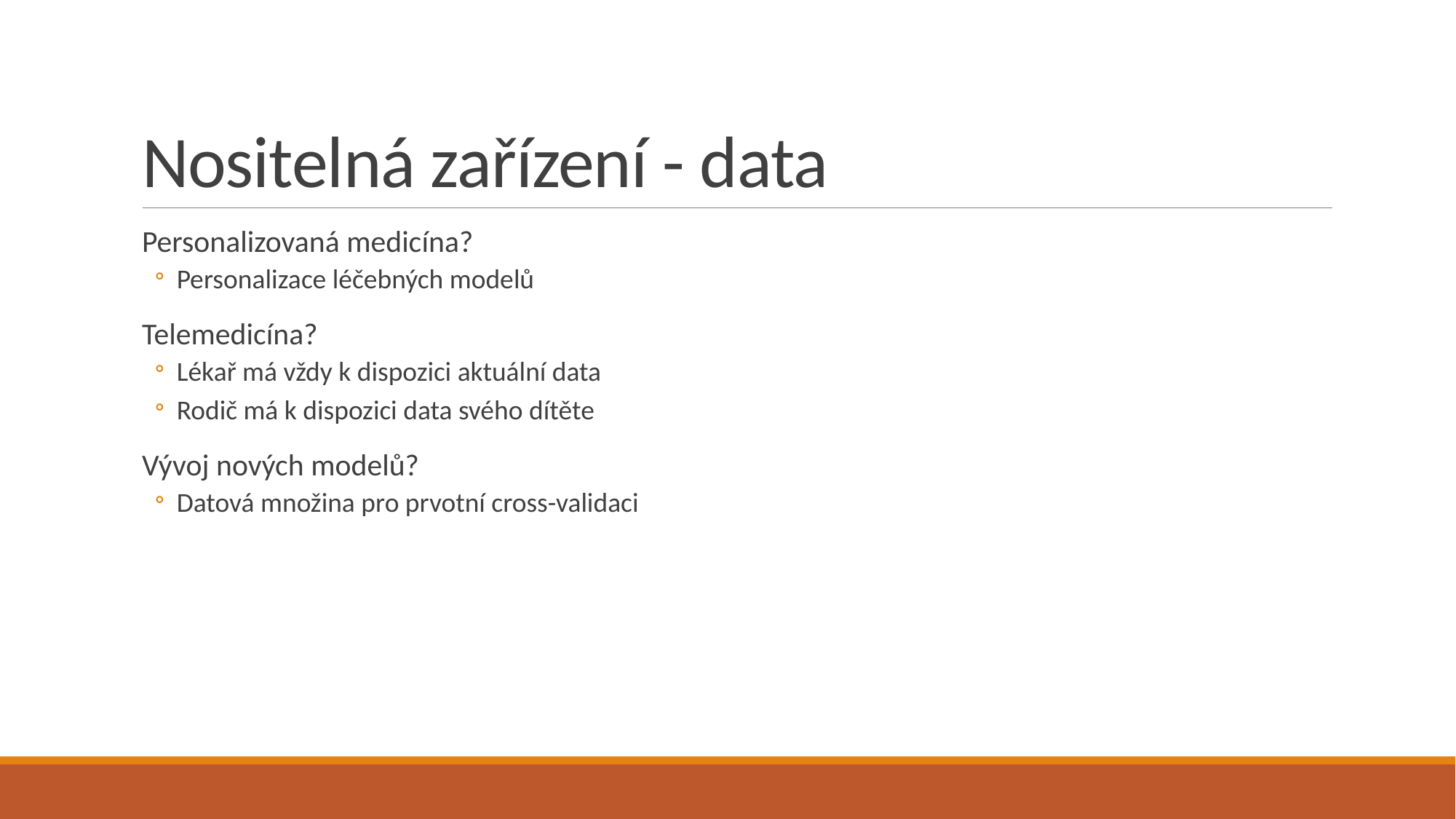

# Nositelná zařízení - data
Personalizovaná medicína?
Personalizace léčebných modelů
Telemedicína?
Lékař má vždy k dispozici aktuální data
Rodič má k dispozici data svého dítěte
Vývoj nových modelů?
Datová množina pro prvotní cross-validaci